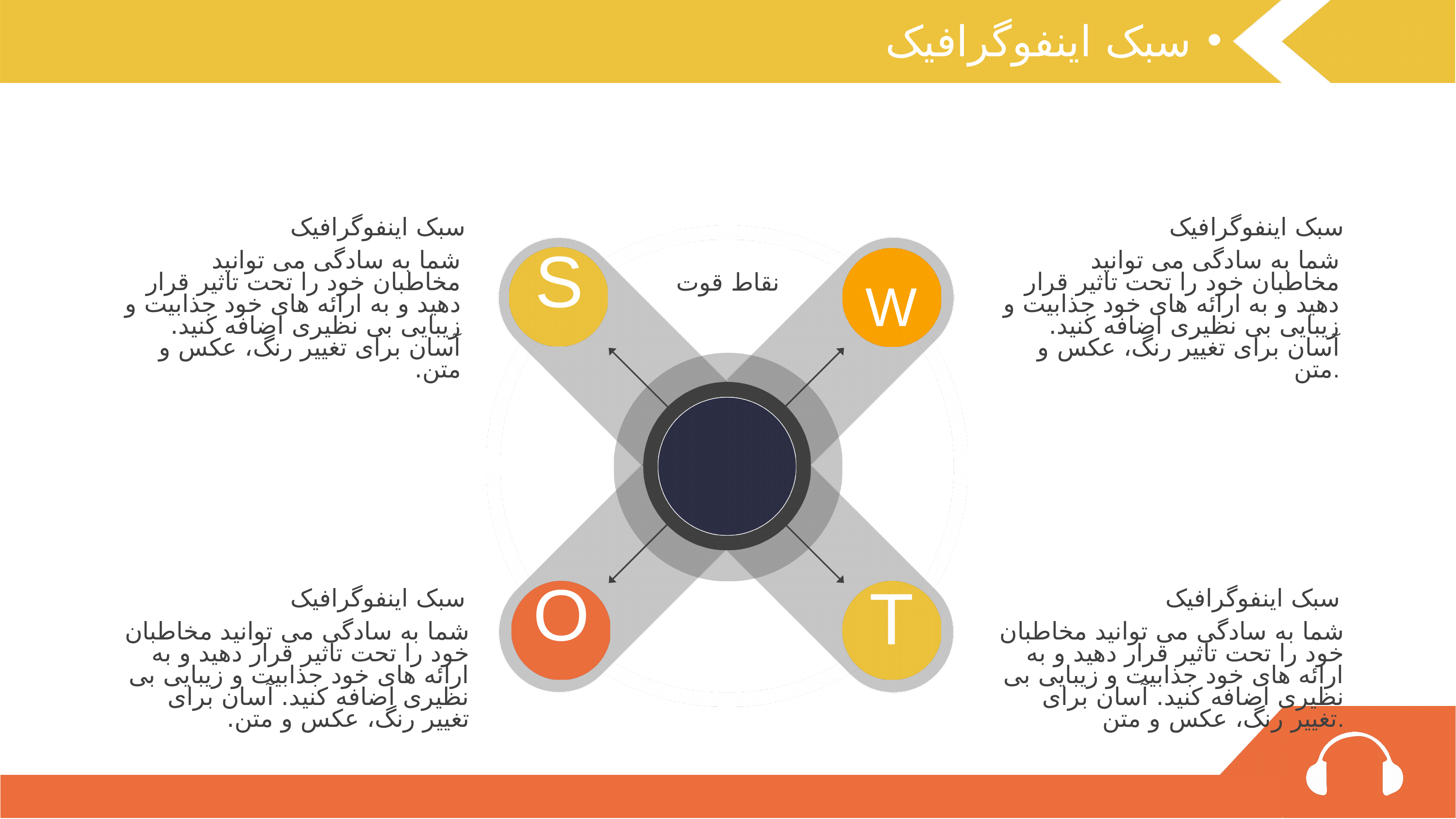

سبک اینفوگرافیک

سبک اینفوگرافیک
سبک اینفوگرافیک

S
شما به سادگی می توانید مخاطبان خود را تحت تاثیر قرار دهید و به ارائه های خود جذابیت و زیبایی بی نظیری اضافه کنید. آسان برای تغییر رنگ، عکس و متن.
شما به سادگی می توانید مخاطبان خود را تحت تاثیر قرار دهید و به ارائه های خود جذابیت و زیبایی بی نظیری اضافه کنید. آسان برای تغییر رنگ، عکس و متن.
W
نقاط قوت

ضعف
فرصت ها

تهدیدها

O
T
سبک اینفوگرافیک
سبک اینفوگرافیک
شما به سادگی می توانید مخاطبان خود را تحت تاثیر قرار دهید و به ارائه های خود جذابیت و زیبایی بی نظیری اضافه کنید. آسان برای تغییر رنگ، عکس و متن.
شما به سادگی می توانید مخاطبان خود را تحت تاثیر قرار دهید و به ارائه های خود جذابیت و زیبایی بی نظیری اضافه کنید. آسان برای تغییر رنگ، عکس و متن.